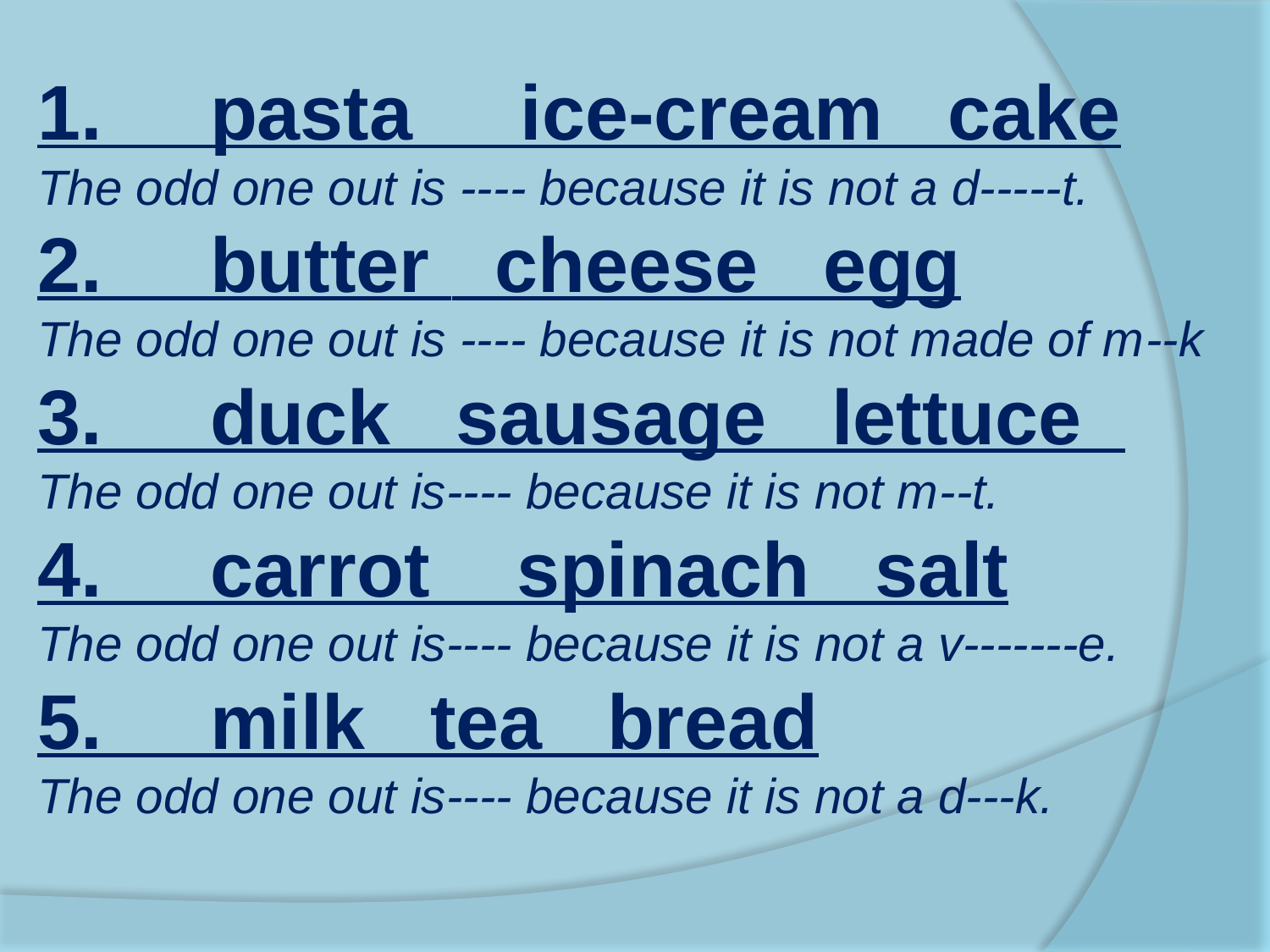

1.     pasta     ice-cream   cake
The odd one out is ---- because it is not a d-----t.
2.     butter   cheese   egg
The odd one out is ---- because it is not made of m--k
3.     duck   sausage   lettuce
The odd one out is---- because it is not m--t.
4.     carrot    spinach   salt
The odd one out is---- because it is not a v-------e.
5.     milk   tea   bread
The odd one out is---- because it is not a d---k.